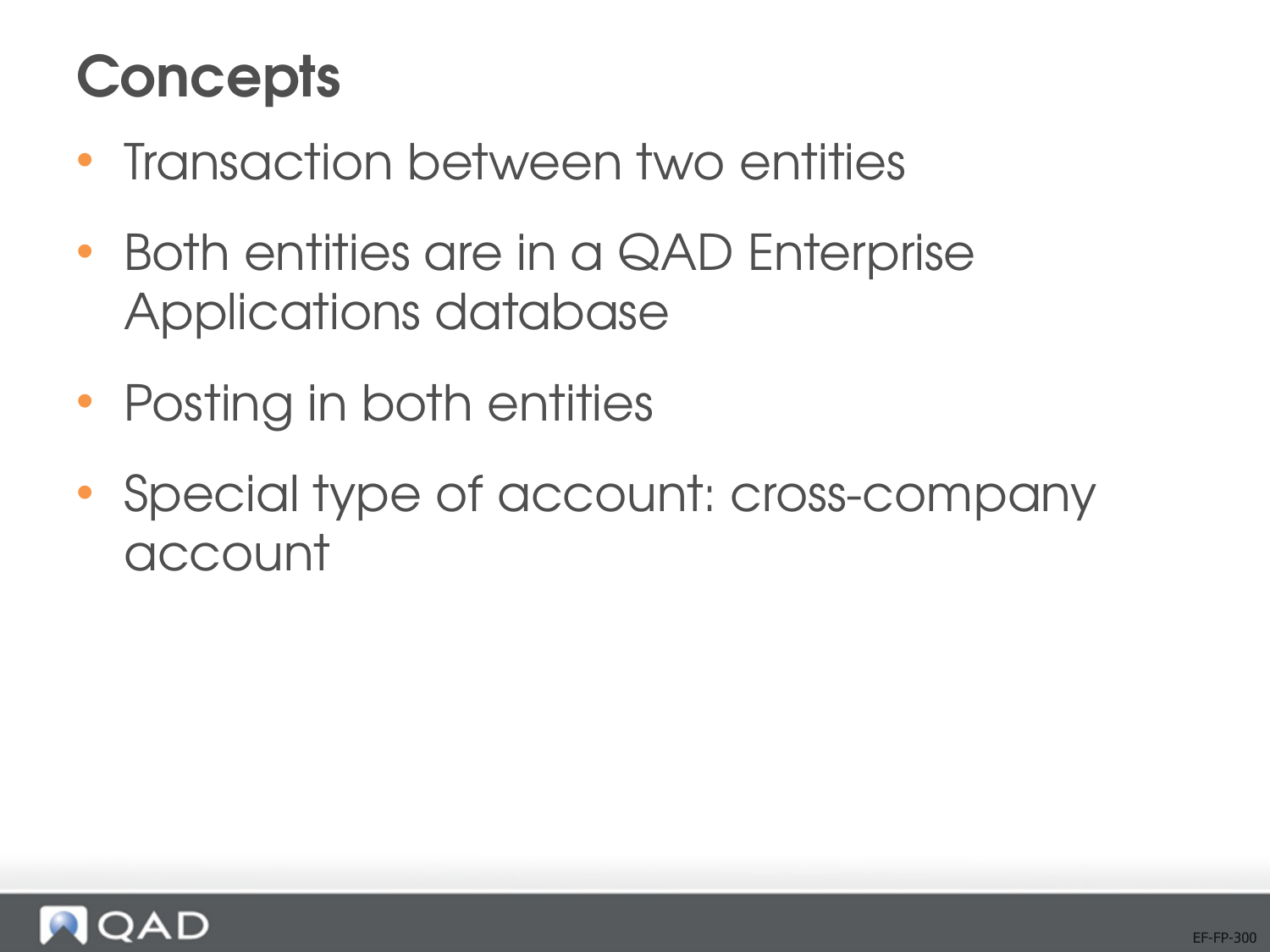

# Concepts
Transaction between two entities
Both entities are in a QAD Enterprise Applications database
Posting in both entities
Special type of account: cross-company account
EF-FP-300